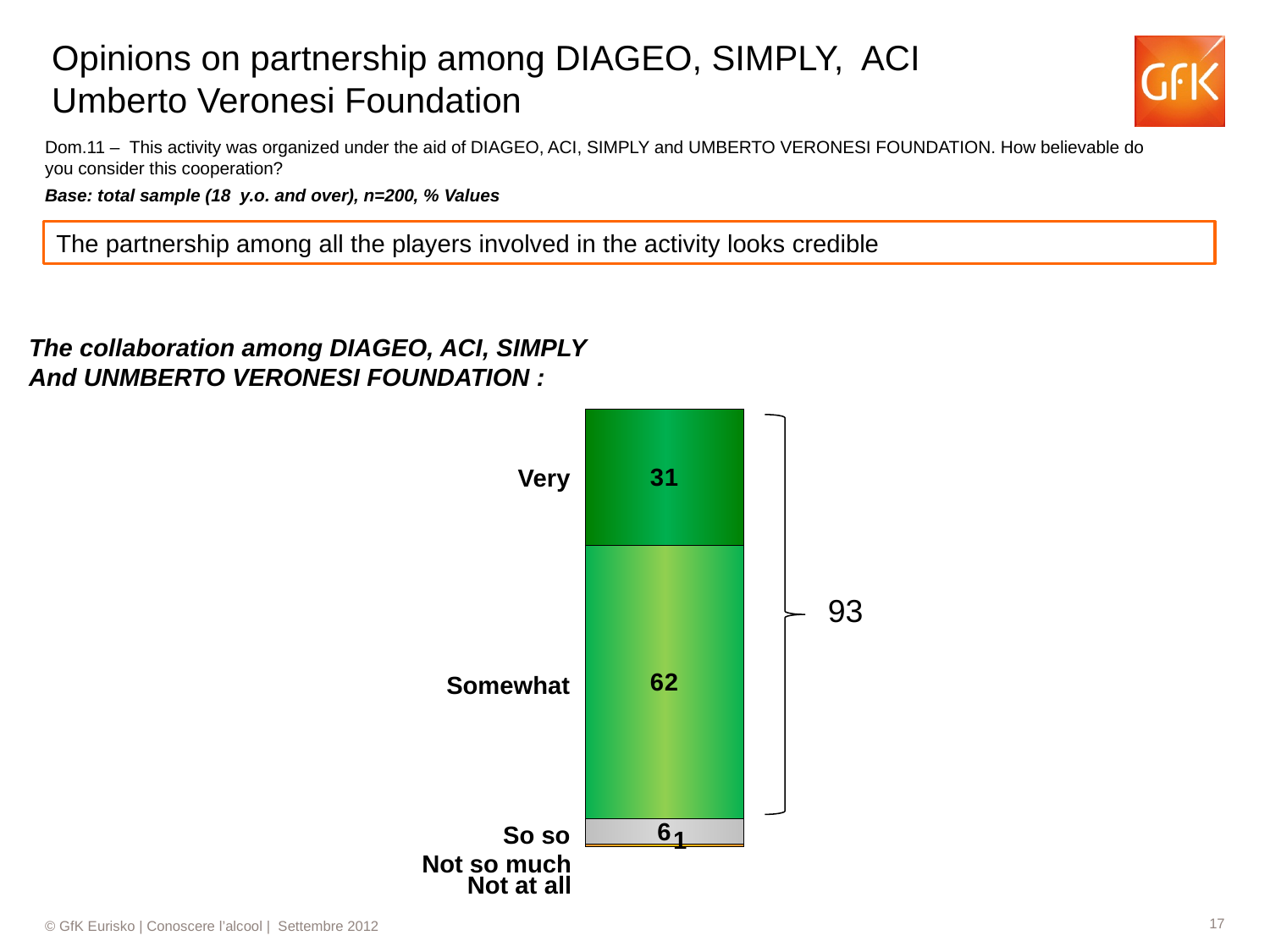

# Opinions on partnership among DIAGEO, SIMPLY,  ACI Umberto Veronesi Foundation
Dom.11 –  This activity was organized under the aid of DIAGEO, ACI, SIMPLY and UMBERTO VERONESI FOUNDATION. How believable do you consider this cooperation?
Base: total sample (18  y.o. and over), n=200, % Values
The partnership among all the players involved in the activity looks credible
The collaboration among DIAGEO, ACI, SIMPLY
And UNMBERTO VERONESI FOUNDATION :

### Chart

| Category |  |  |  |  |  |
|---|---|---|---|---|---|
|   | None | None | None | None | None |
| Colonna2 | 30.9 | 61.8 | 5.7 | 0.6000000000000003 | None |
| Colonna1 | None | None | None | None | None |
Very
93
Somewhat
So so
Not so much
Not at all